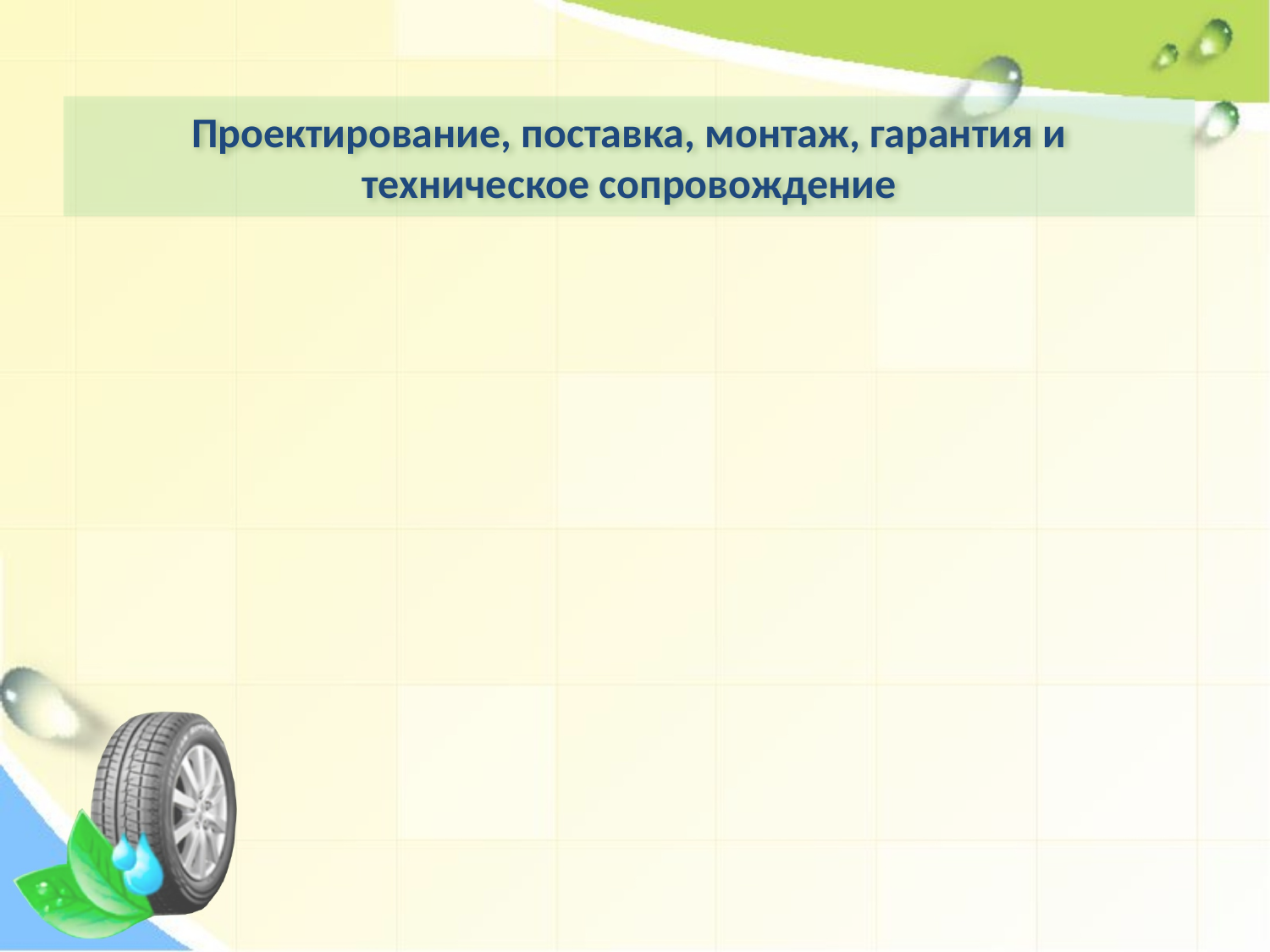

# Проектирование, поставка, монтаж, гарантия и техническое сопровождение